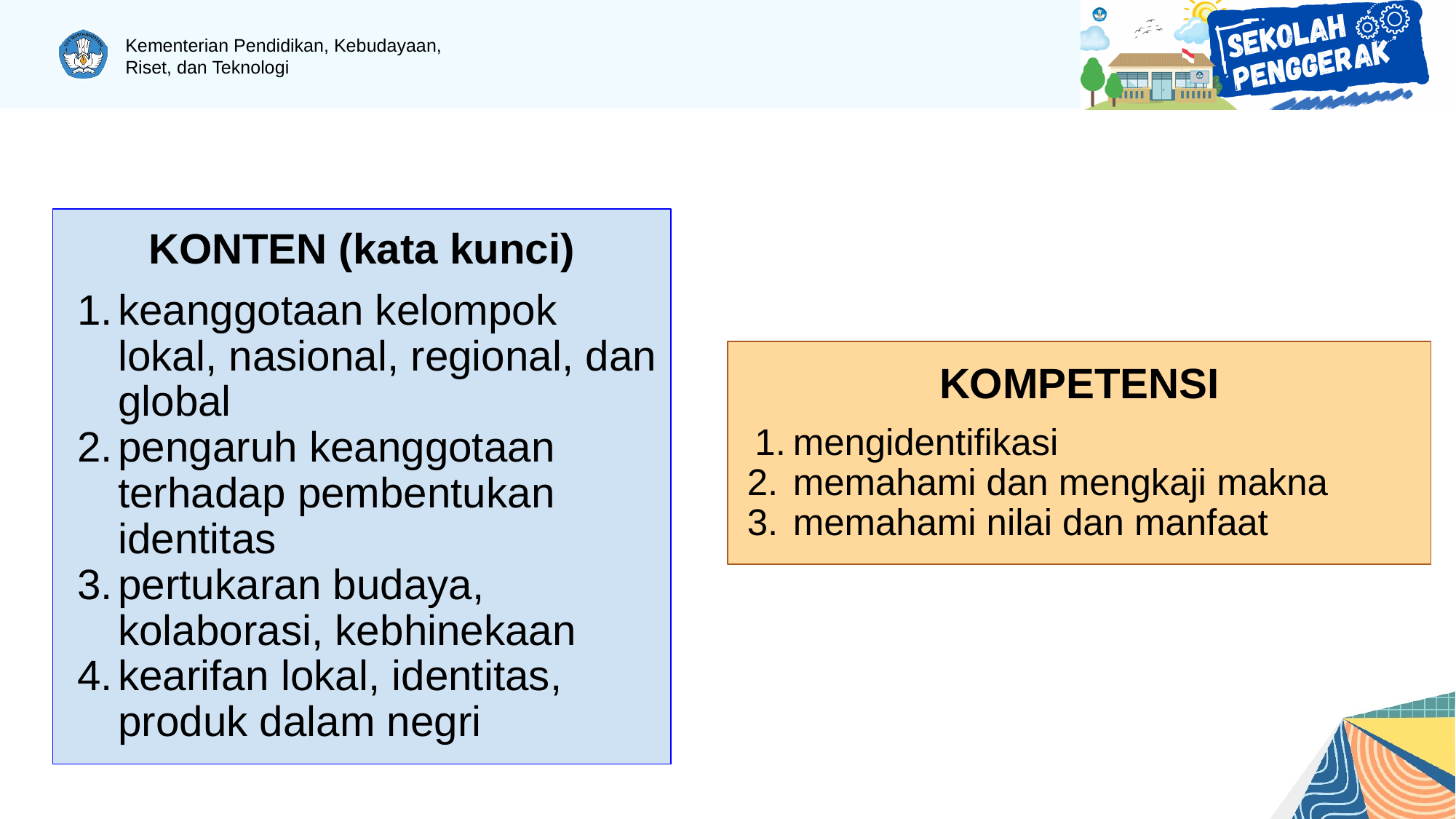

KONTEN (kata kunci)
keanggotaan kelompok lokal, nasional, regional, dan global
pengaruh keanggotaan terhadap pembentukan identitas
pertukaran budaya, kolaborasi, kebhinekaan
kearifan lokal, identitas, produk dalam negri
KOMPETENSI
mengidentifikasi
memahami dan mengkaji makna
memahami nilai dan manfaat